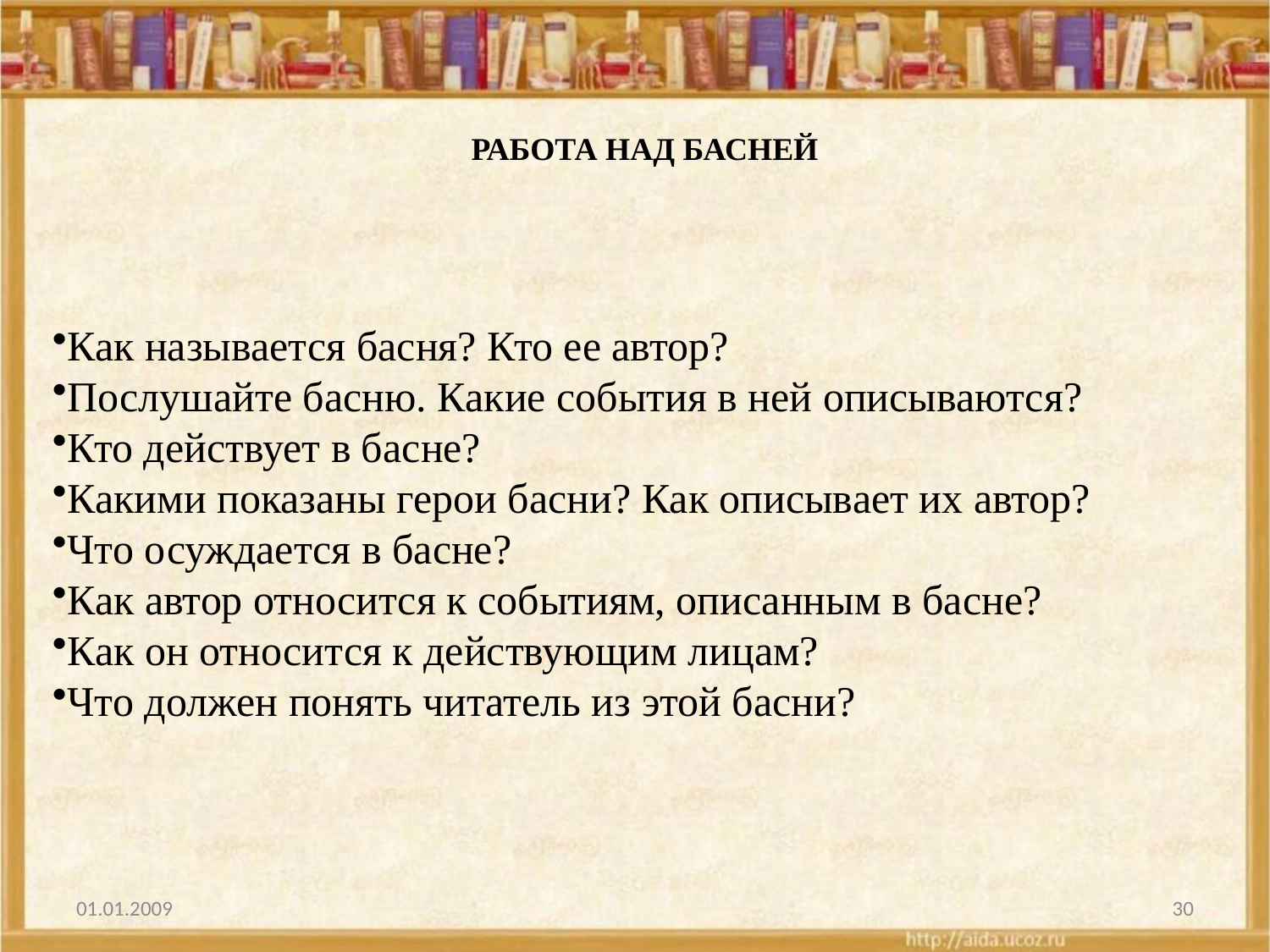

РАБОТА НАД БАСНЕЙ

Как называется басня? Кто ее автор?
Послушайте басню. Какие события в ней описываются?
Кто действует в басне?
Какими показаны герои басни? Как описывает их автор?
Что осуждается в басне?
Как автор относится к событиям, описанным в басне?
Как он относится к действующим лицам?
Что должен понять читатель из этой басни?
01.01.2009
30